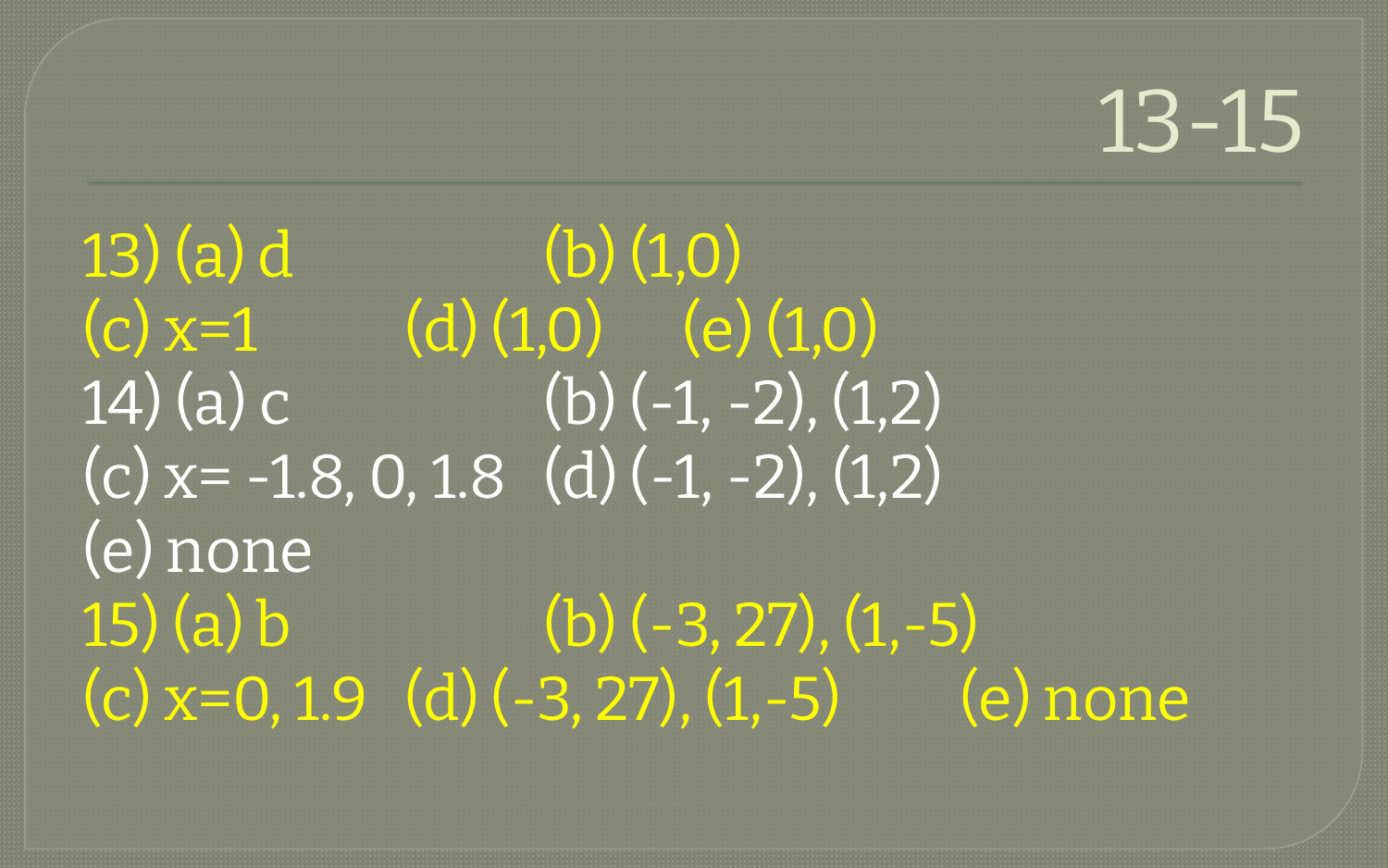

# 13-15
13) (a) d 		(b) (1,0)
(c) x=1 	(d) (1,0) 	(e) (1,0)
14) (a) c 		(b) (-1, -2), (1,2)
(c) x= -1.8, 0, 1.8	(d) (-1, -2), (1,2)
(e) none
15) (a) b		(b) (-3, 27), (1,-5)
(c) x=0, 1.9	(d) (-3, 27), (1,-5) 	(e) none